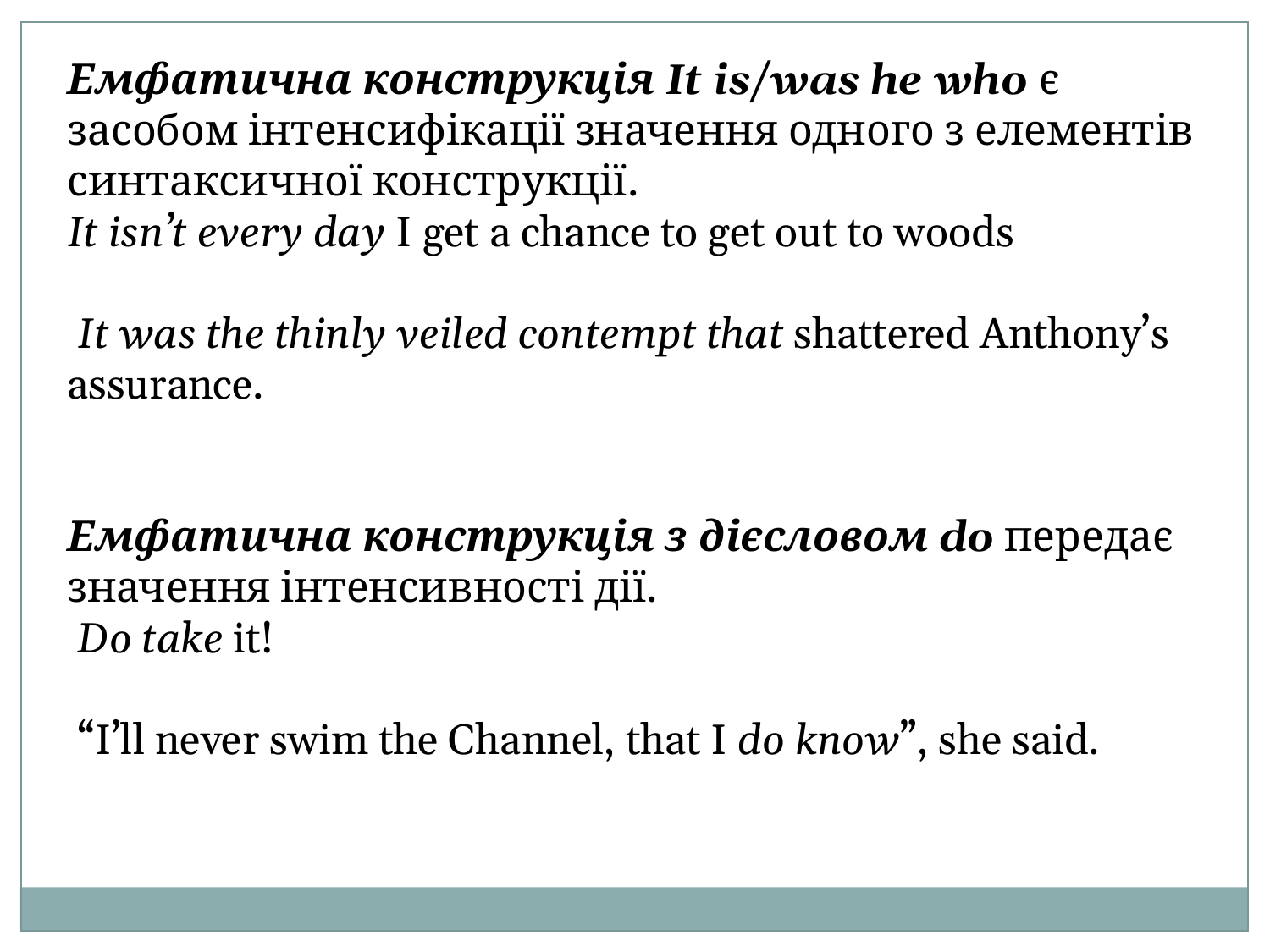

Емфатична конструкція It is/was he who є засобом інтенсифікації значення одного з елементів синтаксичної конструкції.
It isn’t every day I get a chance to get out to woods

 It was the thinly veiled contempt that shattered Anthony’s assurance.

Емфатична конструкція з дієсловом do передає значення інтенсивності дії.
 Do take it!

 “I’ll never swim the Channel, that I do know”, she said.